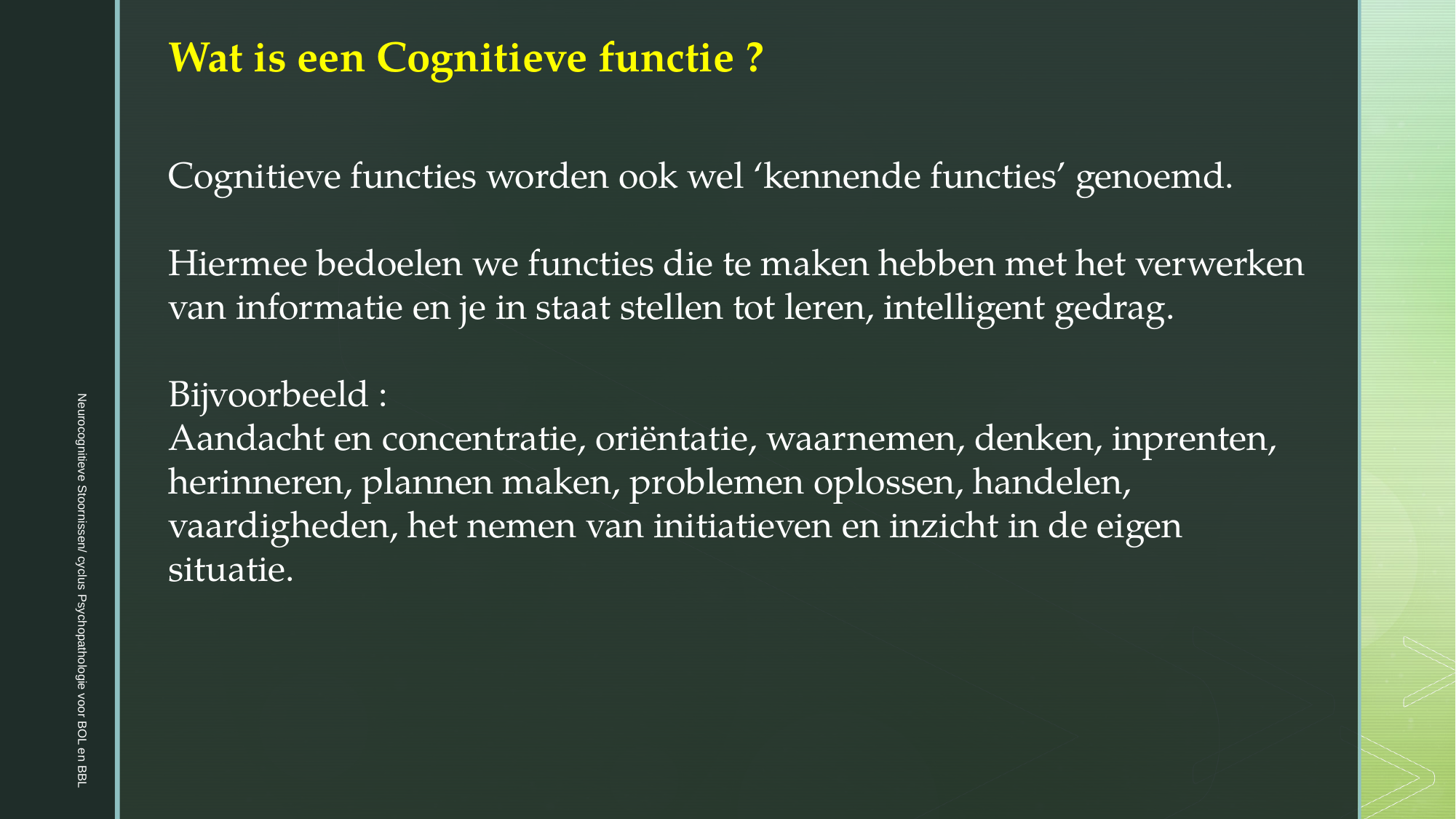

Wat is een Cognitieve functie ?
Cognitieve functies worden ook wel ‘kennende functies’ genoemd.

Hiermee bedoelen we functies die te maken hebben met het verwerken van informatie en je in staat stellen tot leren, intelligent gedrag.

Bijvoorbeeld :
Aandacht en concentratie, oriëntatie, waarnemen, denken, inprenten, herinneren, plannen maken, problemen oplossen, handelen, vaardigheden, het nemen van initiatieven en inzicht in de eigen situatie.

 Neurocognitieve Stoornissen/ cyclus Psychopathologie voor BOL en BBL